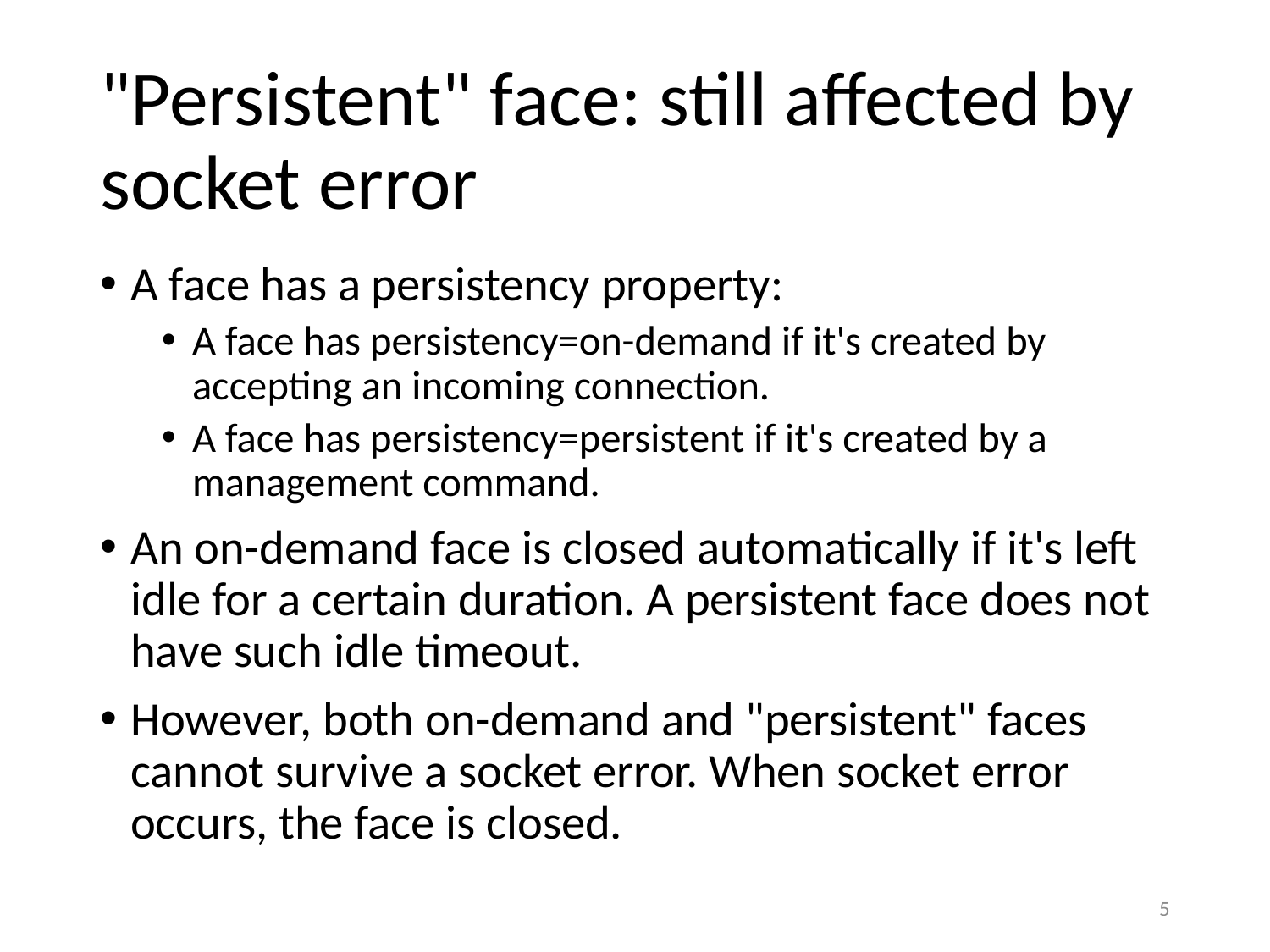

# "Persistent" face: still affected by socket error
A face has a persistency property:
A face has persistency=on-demand if it's created by accepting an incoming connection.
A face has persistency=persistent if it's created by a management command.
An on-demand face is closed automatically if it's left idle for a certain duration. A persistent face does not have such idle timeout.
However, both on-demand and "persistent" faces cannot survive a socket error. When socket error occurs, the face is closed.
5